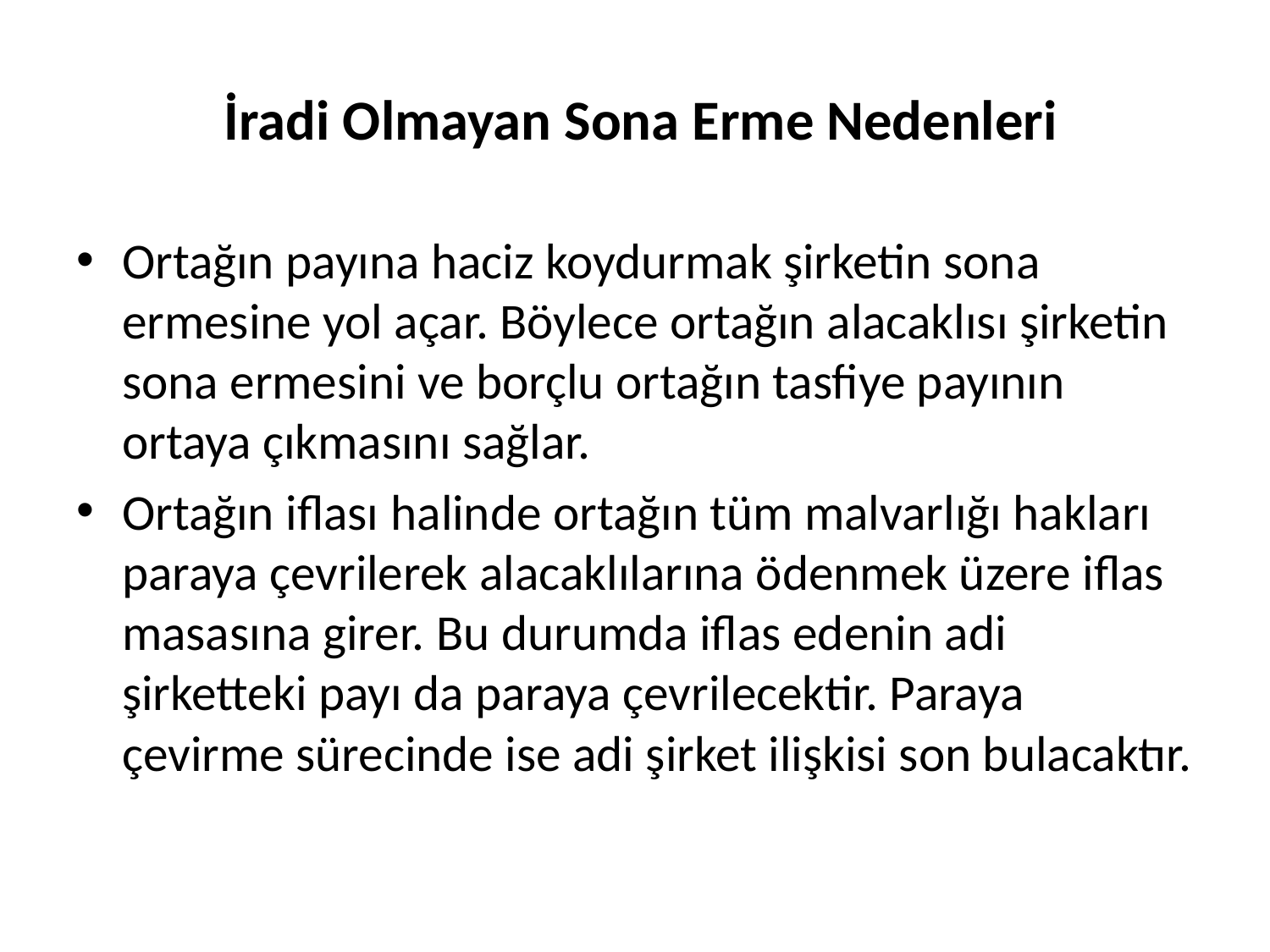

# İradi Olmayan Sona Erme Nedenleri
Ortağın payına haciz koydurmak şirketin sona ermesine yol açar. Böylece ortağın alacaklısı şirketin sona ermesini ve borçlu ortağın tasfiye payının ortaya çıkmasını sağlar.
Ortağın iflası halinde ortağın tüm malvarlığı hakları paraya çevrilerek alacaklılarına ödenmek üzere iflas masasına girer. Bu durumda iflas edenin adi şirketteki payı da paraya çevrilecektir. Paraya çevirme sürecinde ise adi şirket ilişkisi son bulacaktır.